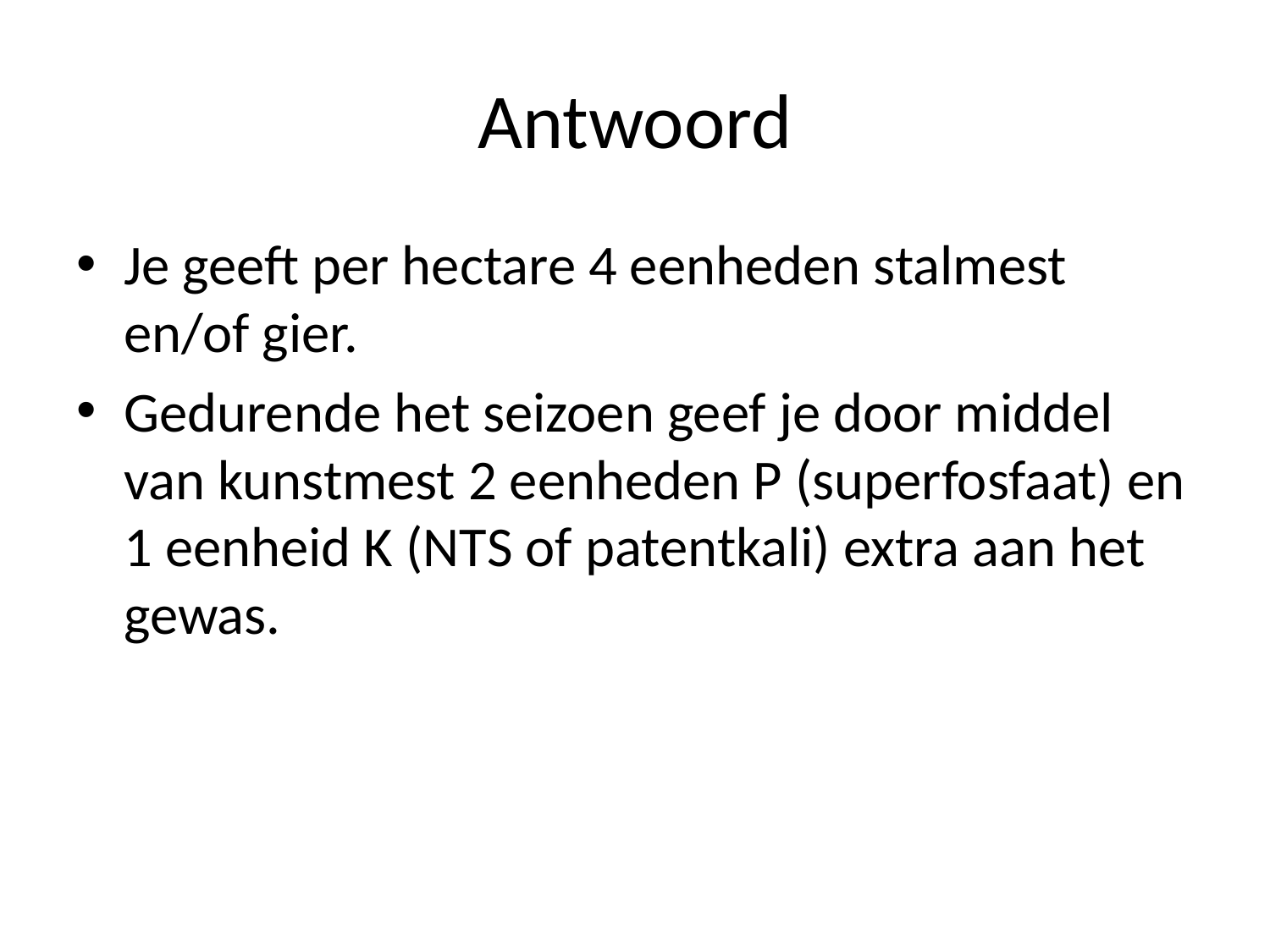

# Antwoord
Je geeft per hectare 4 eenheden stalmest en/of gier.
Gedurende het seizoen geef je door middel van kunstmest 2 eenheden P (superfosfaat) en 1 eenheid K (NTS of patentkali) extra aan het gewas.